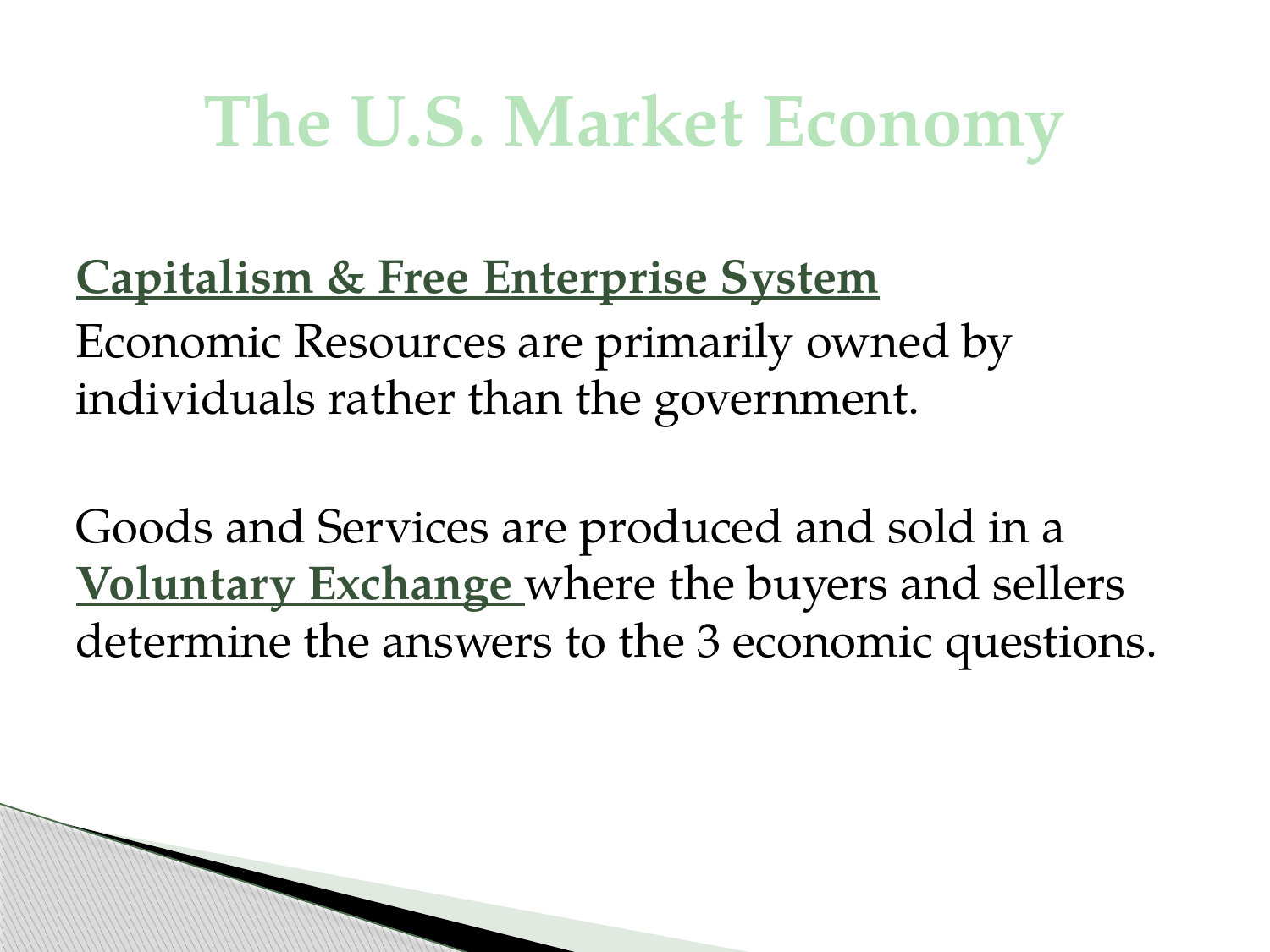

# The U.S. Market Economy
Capitalism & Free Enterprise System
Economic Resources are primarily owned by individuals rather than the government.

Goods and Services are produced and sold in a Voluntary Exchange where the buyers and sellers determine the answers to the 3 economic questions.